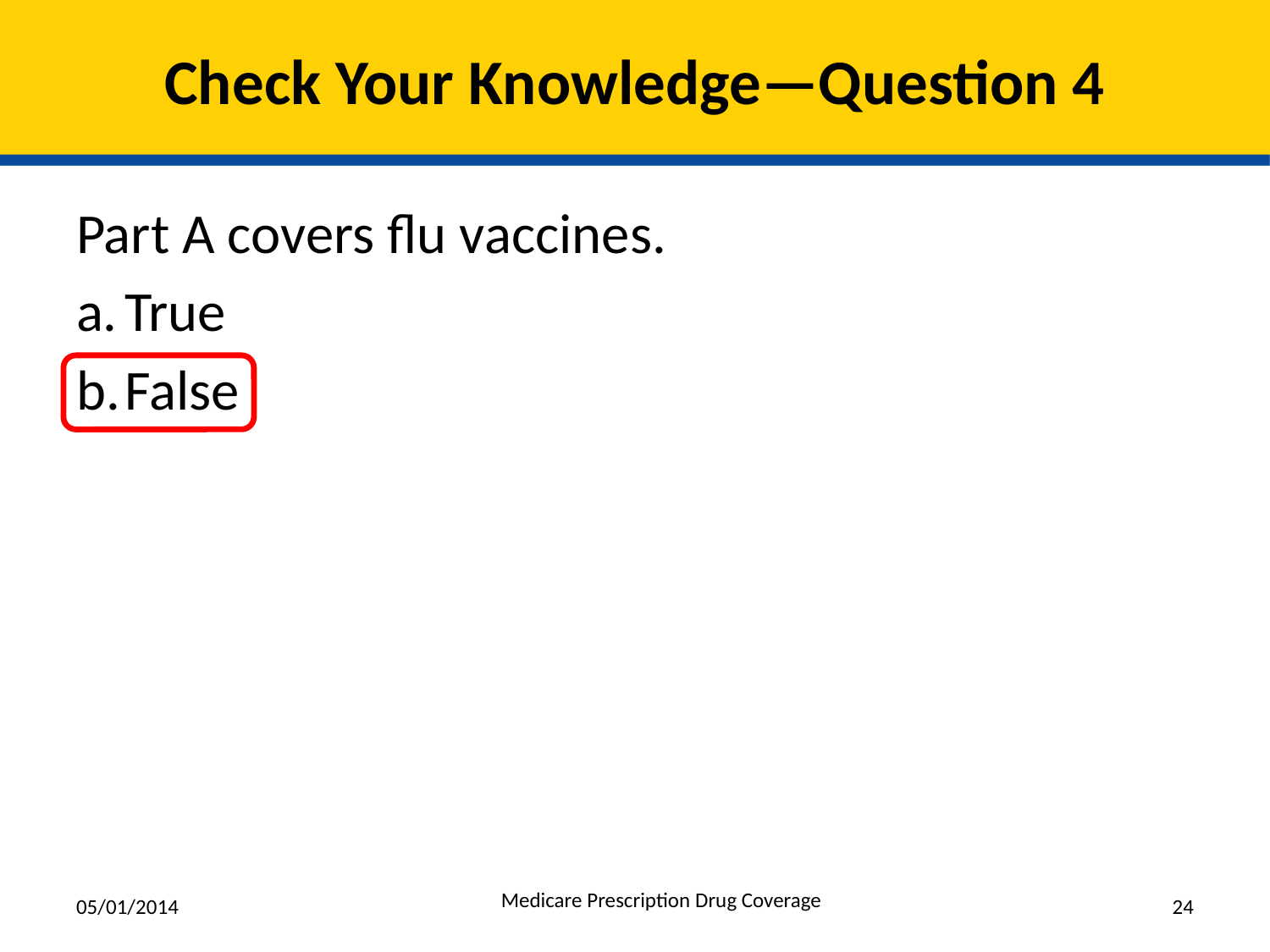

# Check Your Knowledge—Question 4
Part A covers flu vaccines.
True
False

05/01/2014
Medicare Prescription Drug Coverage
24